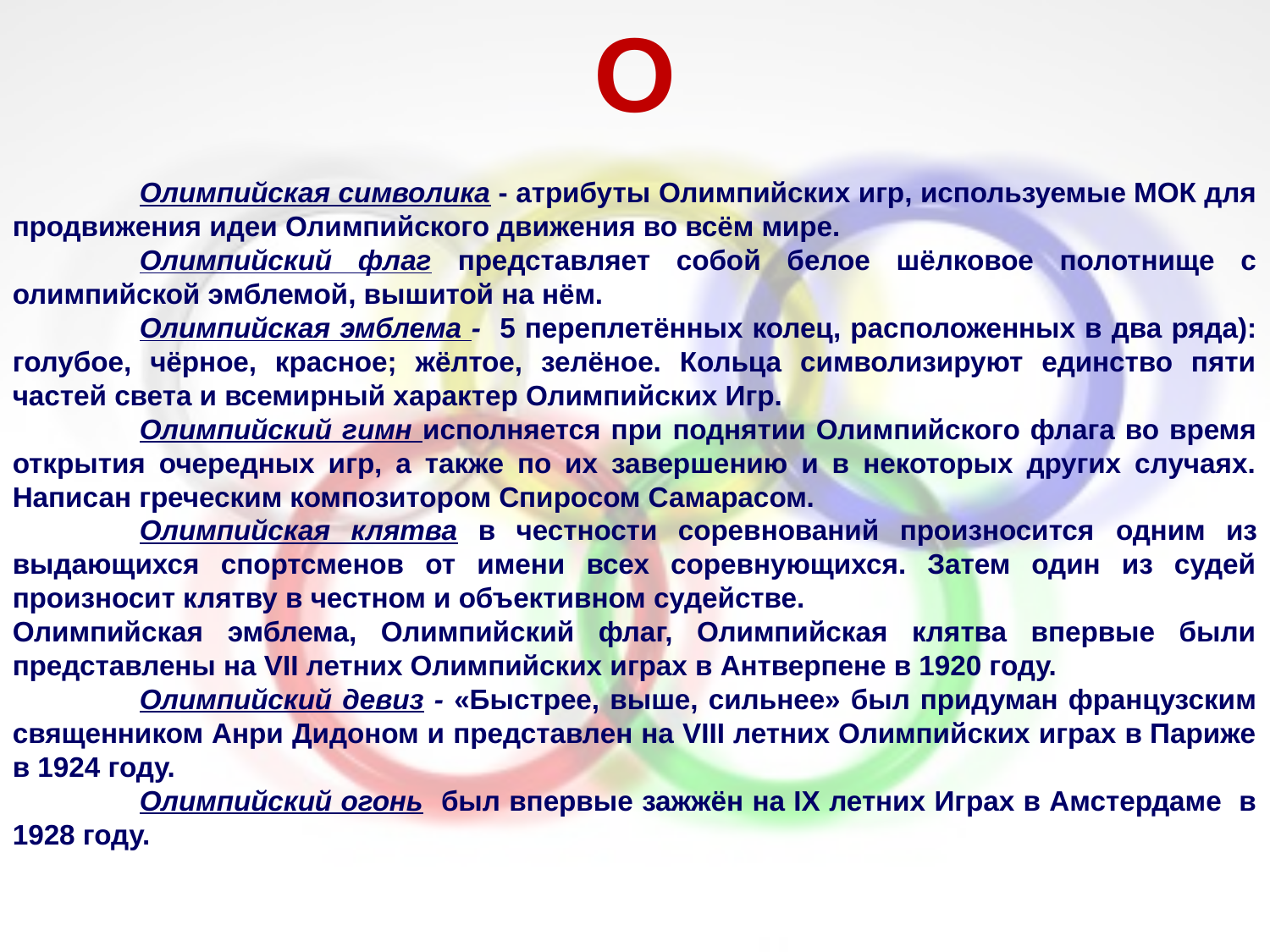

О
	Олимпийская символика - атрибуты Олимпийских игр, используемые МОК для продвижения идеи Олимпийского движения во всём мире.
	Олимпийский флаг представляет собой белое шёлковое полотнище с олимпийской эмблемой, вышитой на нём.
	Олимпийская эмблема -  5 переплетённых колец, расположенных в два ряда): голубое, чёрное, красное; жёлтое, зелёное. Кольца символизируют единство пяти частей света и всемирный характер Олимпийских Игр.
	Олимпийский гимн исполняется при поднятии Олимпийского флага во время открытия очередных игр, а также по их завершению и в некоторых других случаях. Написан греческим композитором Спиросом Самарасом.
	Олимпийская клятва в честности соревнований произносится одним из выдающихся спортсменов от имени всех соревнующихся. Затем один из судей произносит клятву в честном и объективном судействе.
Олимпийская эмблема, Олимпийский флаг, Олимпийская клятва впервые были представлены на VII летних Олимпийских играх в Антверпене в 1920 году.
	Олимпийский девиз - «Быстрее, выше, сильнее» был придуман французским священником Анри Дидоном и представлен на VIII летних Олимпийских играх в Париже в 1924 году.
	Олимпийский огонь  был впервые зажжён на IX летних Играх в Амстердаме  в 1928 году.